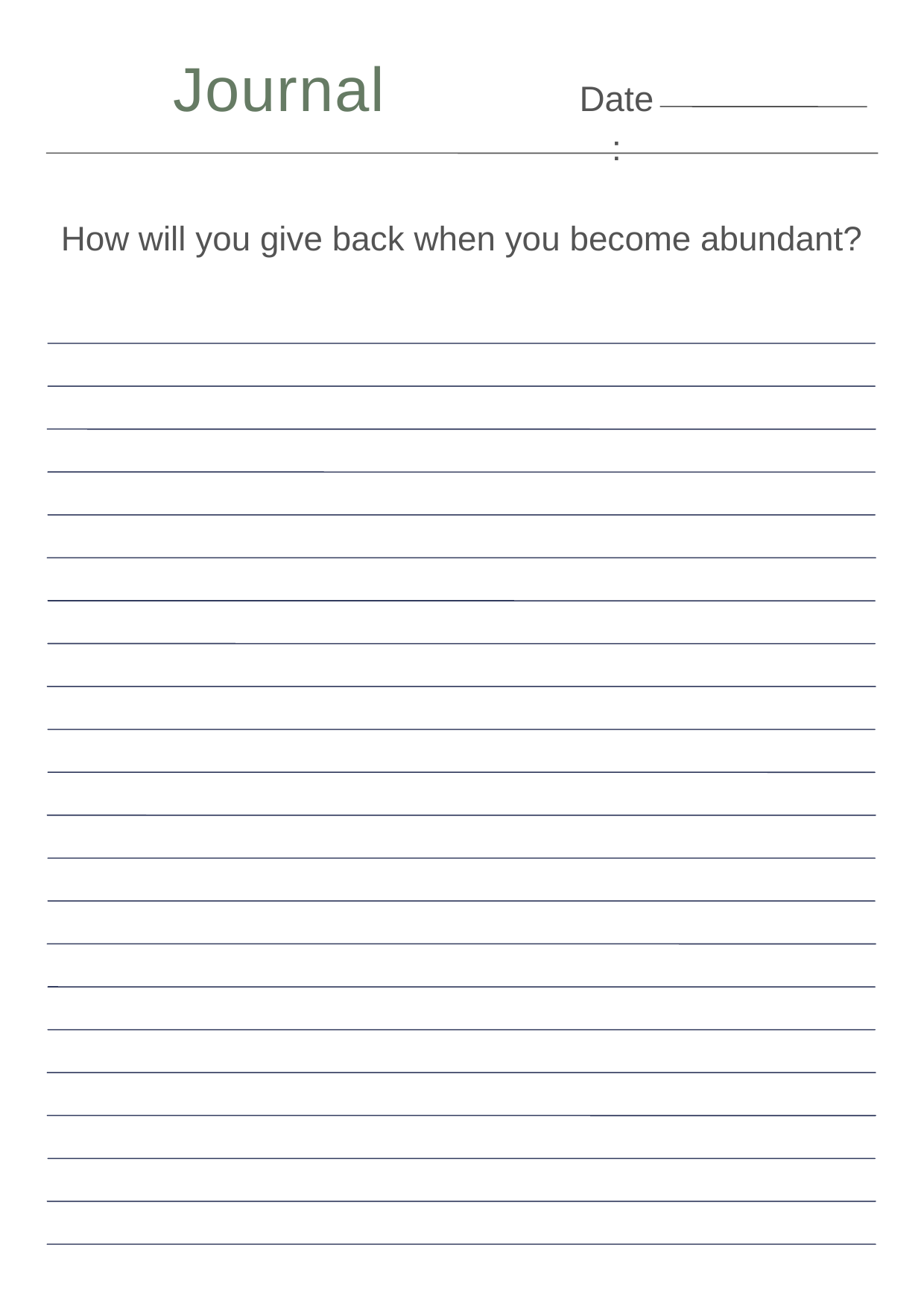

Journal
Date:

How will you give back when you become abundant?